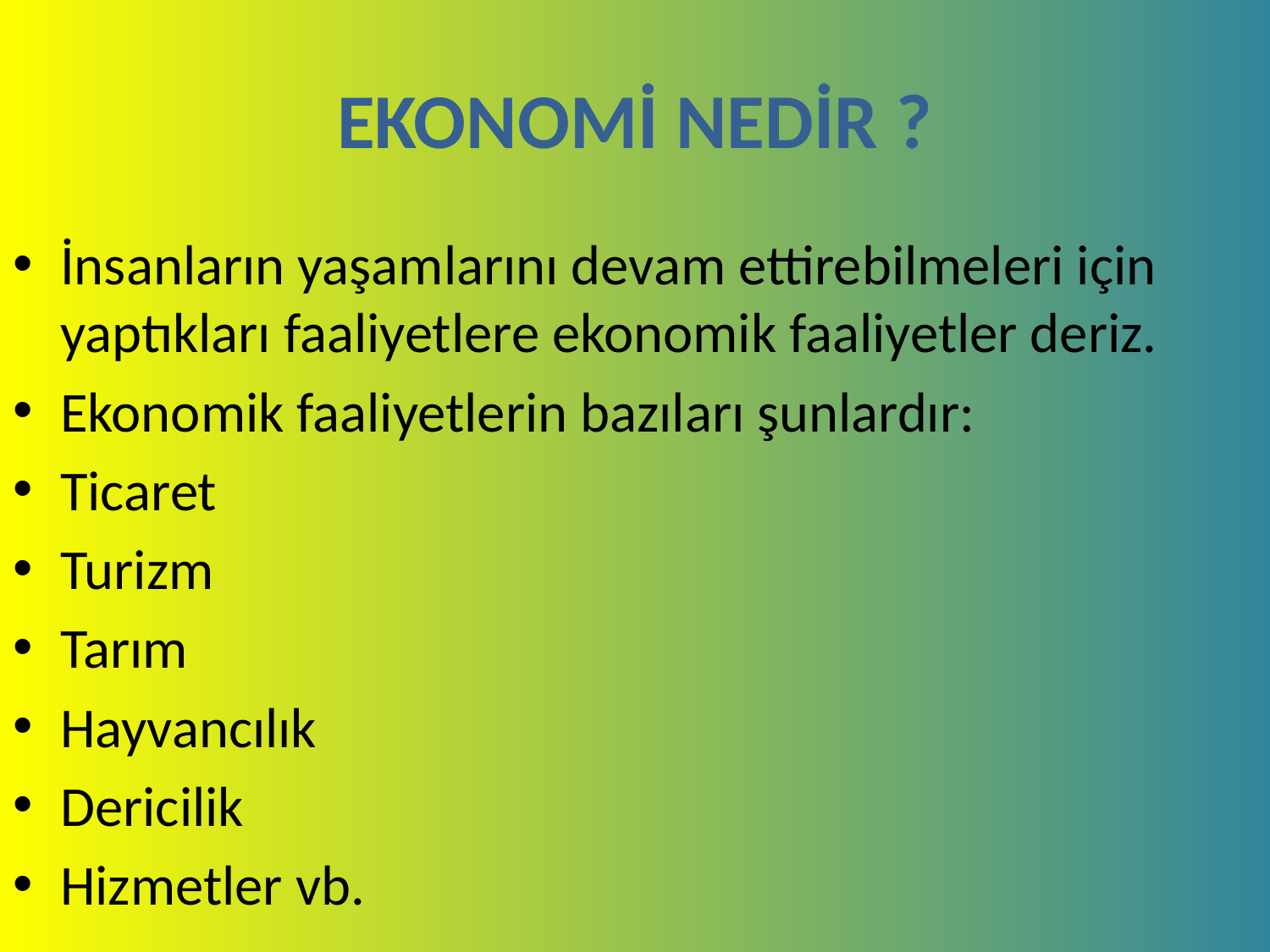

# EKONOMİ NEDİR ?
İnsanların yaşamlarını devam ettirebilmeleri için yaptıkları faaliyetlere ekonomik faaliyetler deriz.
Ekonomik faaliyetlerin bazıları şunlardır:
Ticaret
Turizm
Tarım
Hayvancılık
Dericilik
Hizmetler vb.